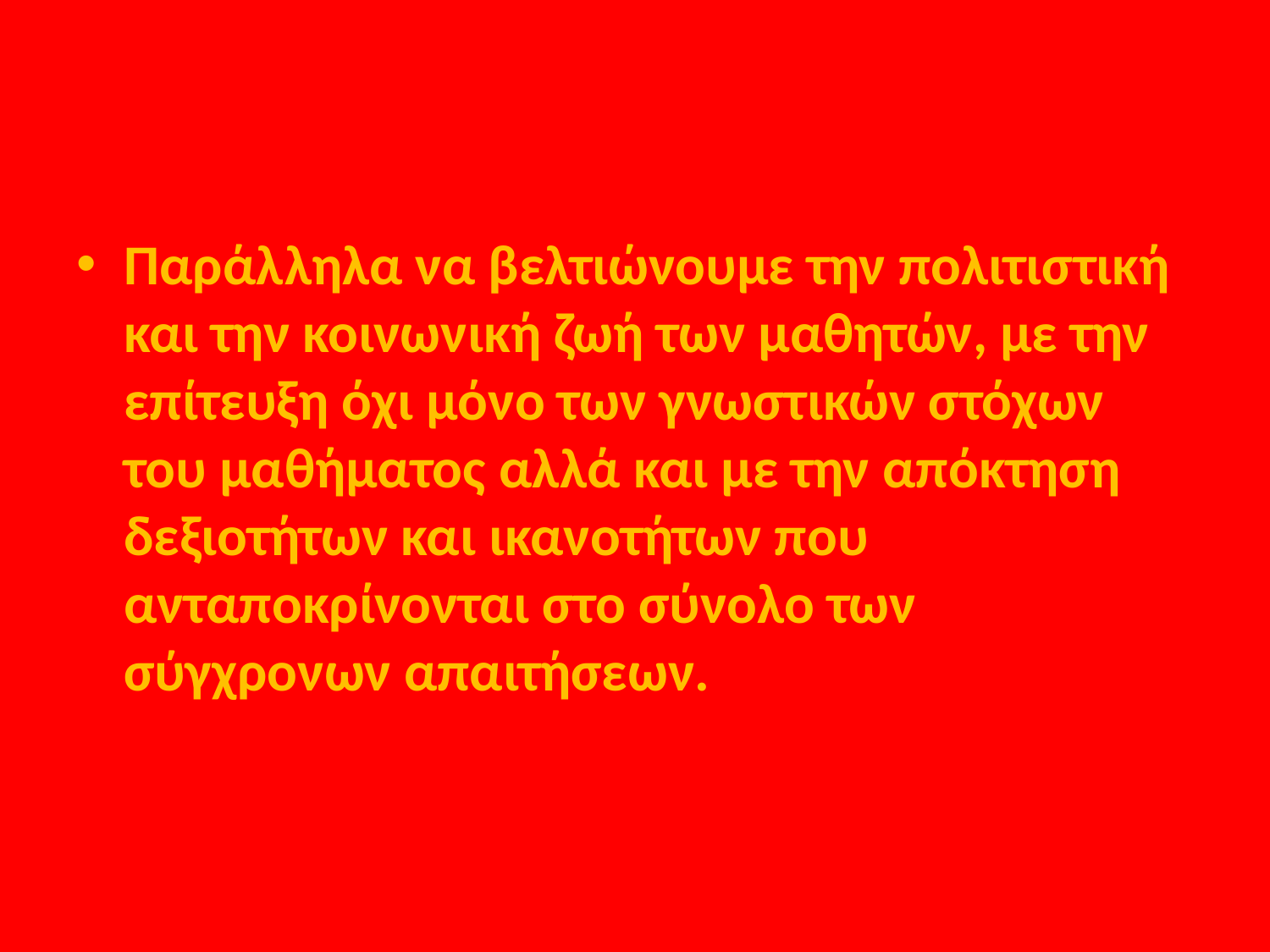

#
Παράλληλα να βελτιώνουμε την πολιτιστική και την κοινωνική ζωή των μαθητών, με την επίτευξη όχι μόνο των γνωστικών στόχων του μαθήματος αλλά και με την απόκτηση δεξιοτήτων και ικανοτήτων που ανταποκρίνονται στο σύνολο των σύγχρονων απαιτήσεων.